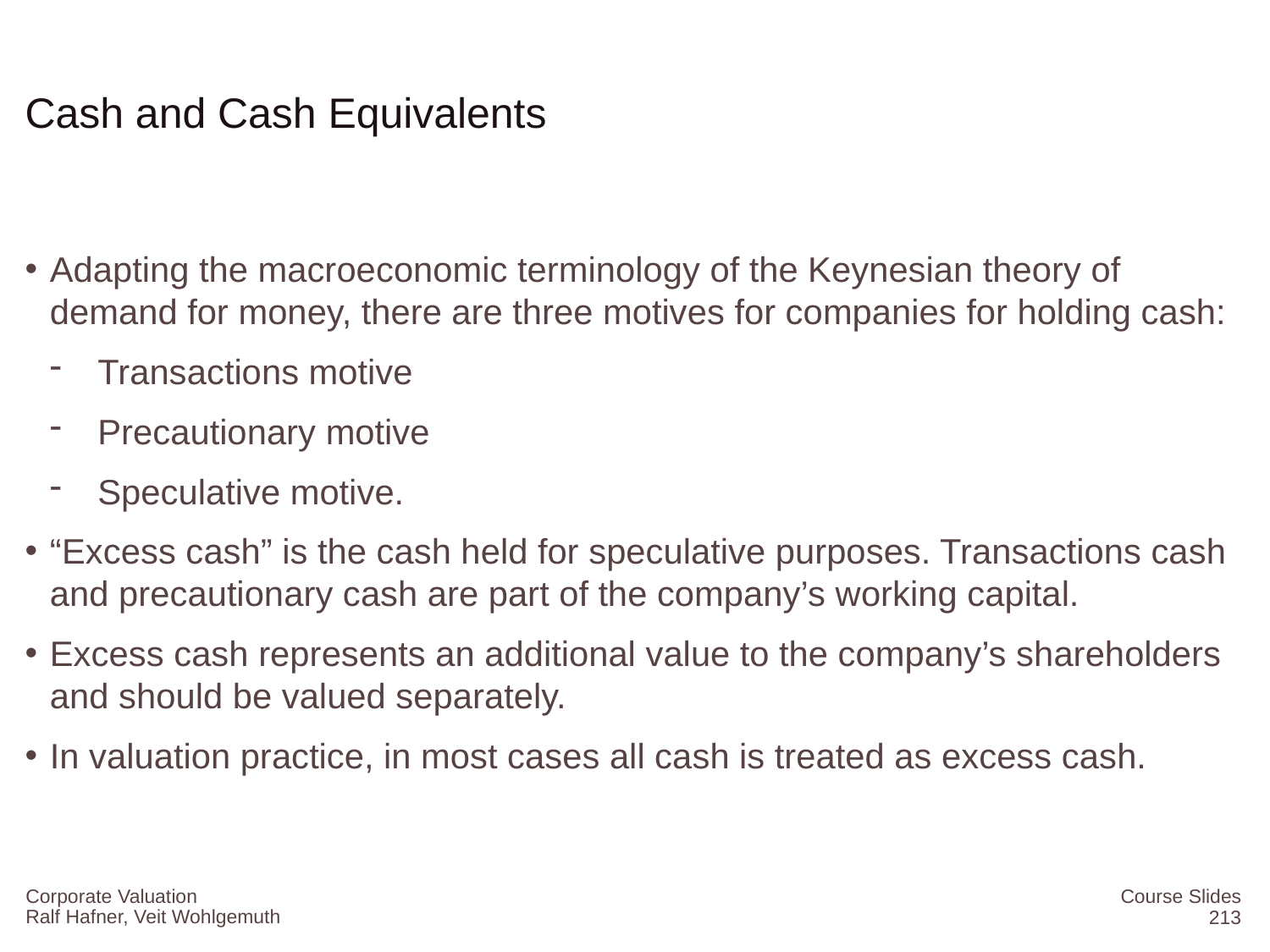

# Cash and Cash Equivalents
Adapting the macroeconomic terminology of the Keynesian theory of demand for money, there are three motives for companies for holding cash:
Transactions motive
Precautionary motive
Speculative motive.
“Excess cash” is the cash held for speculative purposes. Transactions cash and precautionary cash are part of the company’s working capital.
Excess cash represents an additional value to the company’s shareholders and should be valued separately.
In valuation practice, in most cases all cash is treated as excess cash.

Corporate Valuation
Course Slides
213